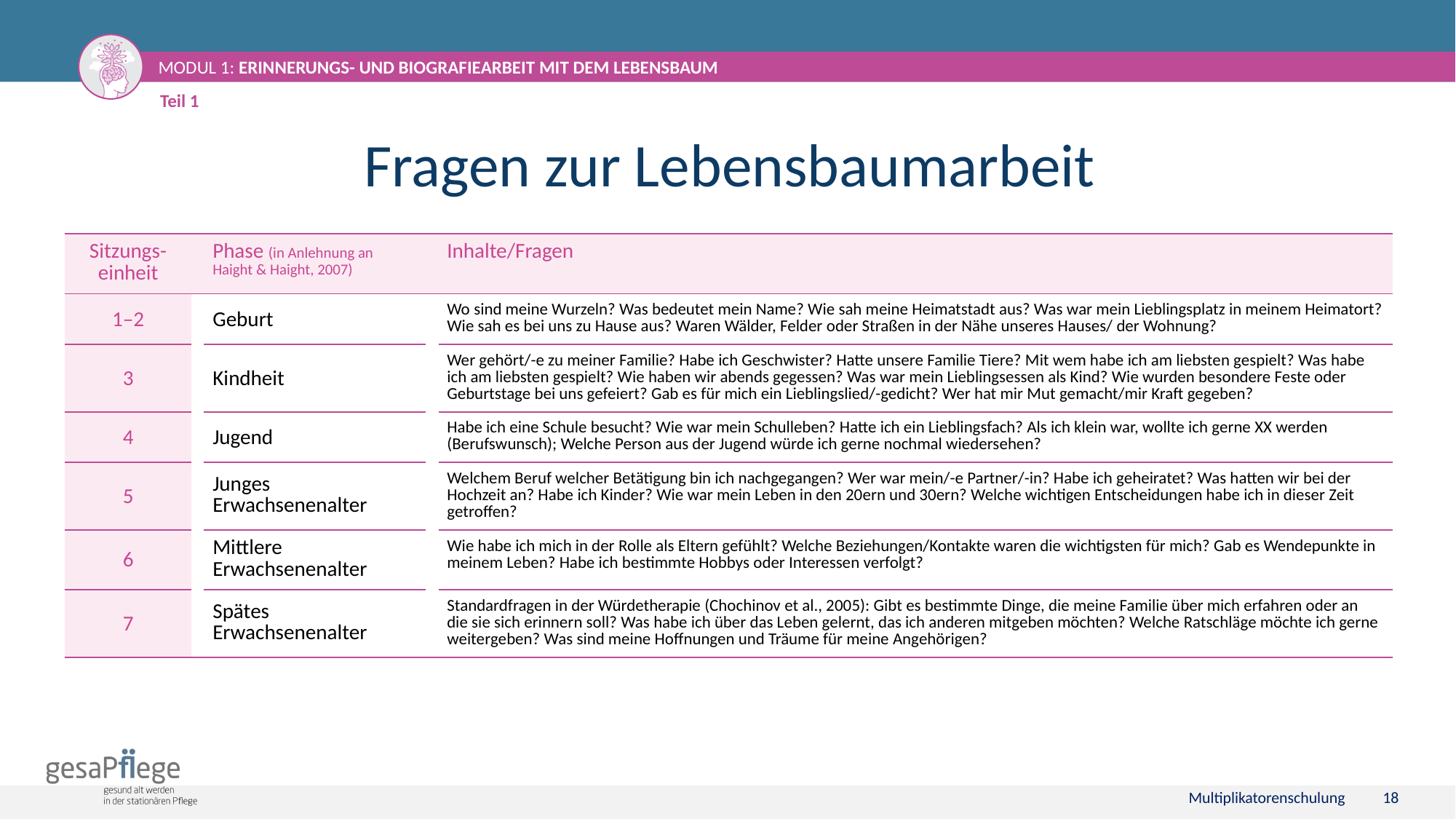

Teil 1
# Fragen zur Lebensbaumarbeit
| Sitzungs-einheit |  | Phase (in Anlehnung an Haight & Haight, 2007) |  | Inhalte/Fragen |
| --- | --- | --- | --- | --- |
| 1–2 |  | Geburt |  | Wo sind meine Wurzeln? Was bedeutet mein Name? Wie sah meine Heimatstadt aus? Was war mein Lieblingsplatz in meinem Heimatort? Wie sah es bei uns zu Hause aus? Waren Wälder, Felder oder Straßen in der Nähe unseres Hauses/ der Wohnung? |
| 3 |  | Kindheit |  | Wer gehört/-e zu meiner Familie? Habe ich Geschwister? Hatte unsere Familie Tiere? Mit wem habe ich am liebsten gespielt? Was habe ich am liebsten gespielt? Wie haben wir abends gegessen? Was war mein Lieblingsessen als Kind? Wie wurden besondere Feste oder Geburtstage bei uns gefeiert? Gab es für mich ein Lieblingslied/-gedicht? Wer hat mir Mut gemacht/mir Kraft gegeben? |
| 4 |  | Jugend |  | Habe ich eine Schule besucht? Wie war mein Schulleben? Hatte ich ein Lieblingsfach? Als ich klein war, wollte ich gerne XX werden (Berufswunsch); Welche Person aus der Jugend würde ich gerne nochmal wiedersehen? |
| 5 |  | Junges Erwachsenenalter |  | Welchem Beruf welcher Betätigung bin ich nachgegangen? Wer war mein/-e Partner/-in? Habe ich geheiratet? Was hatten wir bei der Hochzeit an? Habe ich Kinder? Wie war mein Leben in den 20ern und 30ern? Welche wichtigen Entscheidungen habe ich in dieser Zeit getroffen? |
| 6 |  | Mittlere Erwachsenenalter |  | Wie habe ich mich in der Rolle als Eltern gefühlt? Welche Beziehungen/Kontakte waren die wichtigsten für mich? Gab es Wendepunkte in meinem Leben? Habe ich bestimmte Hobbys oder Interessen verfolgt? |
| 7 |  | Spätes Erwachsenenalter |  | Standardfragen in der Würdetherapie (Chochinov et al., 2005): Gibt es bestimmte Dinge, die meine Familie über mich erfahren oder an die sie sich erinnern soll? Was habe ich über das Leben gelernt, das ich anderen mitgeben möchten? Welche Ratschläge möchte ich gerne weitergeben? Was sind meine Hoffnungen und Träume für meine Angehörigen? |
Multiplikatorenschulung
18